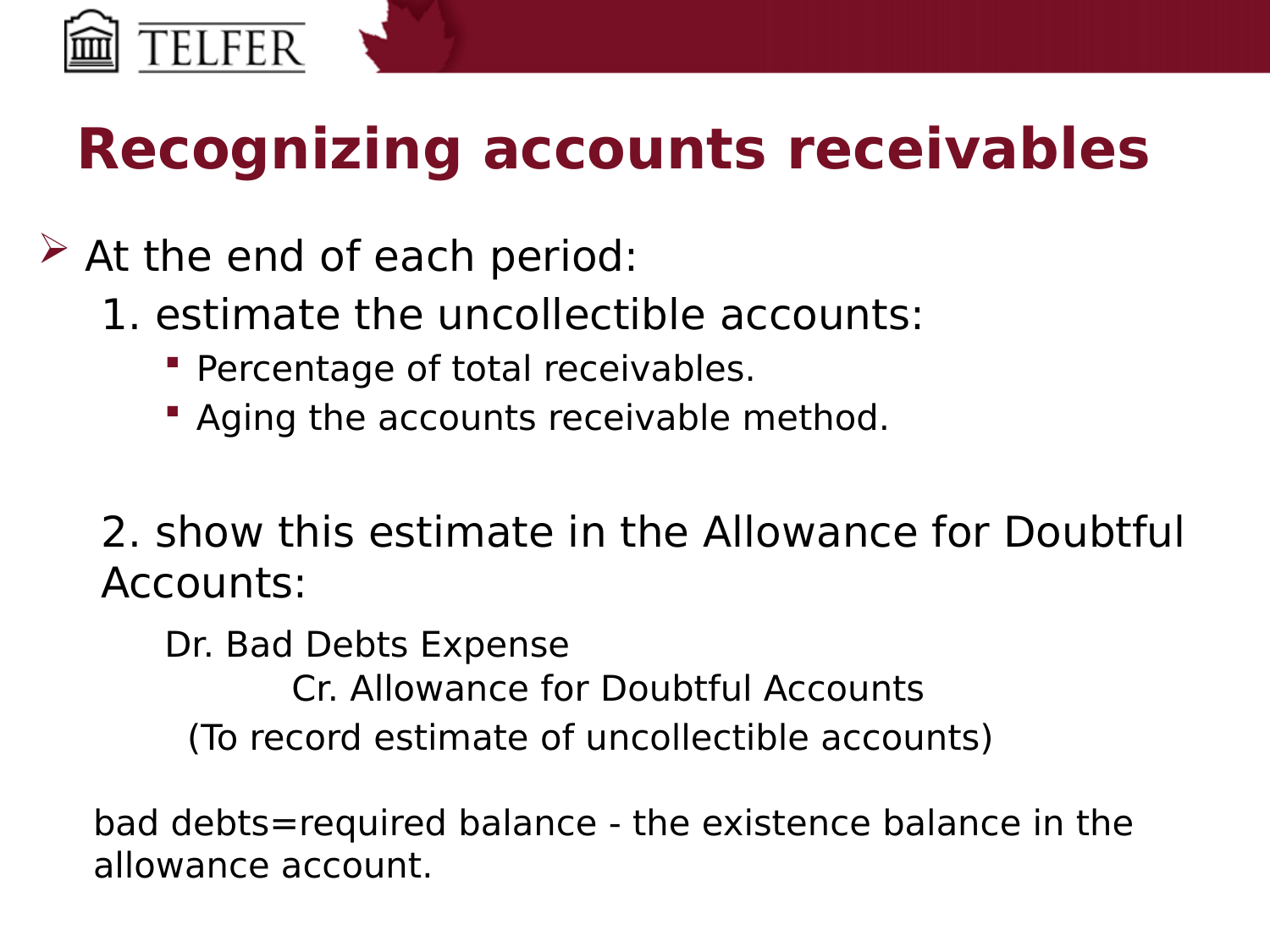

# Recognizing accounts receivables
At the end of each period:
1. estimate the uncollectible accounts:
Percentage of total receivables.
Aging the accounts receivable method.

2. show this estimate in the Allowance for Doubtful Accounts:
	Dr. Bad Debts Expense			               			Cr. Allowance for Doubtful Accounts
   	  (To record estimate of uncollectible accounts)

bad debts=required balance - the existence balance in the allowance account.